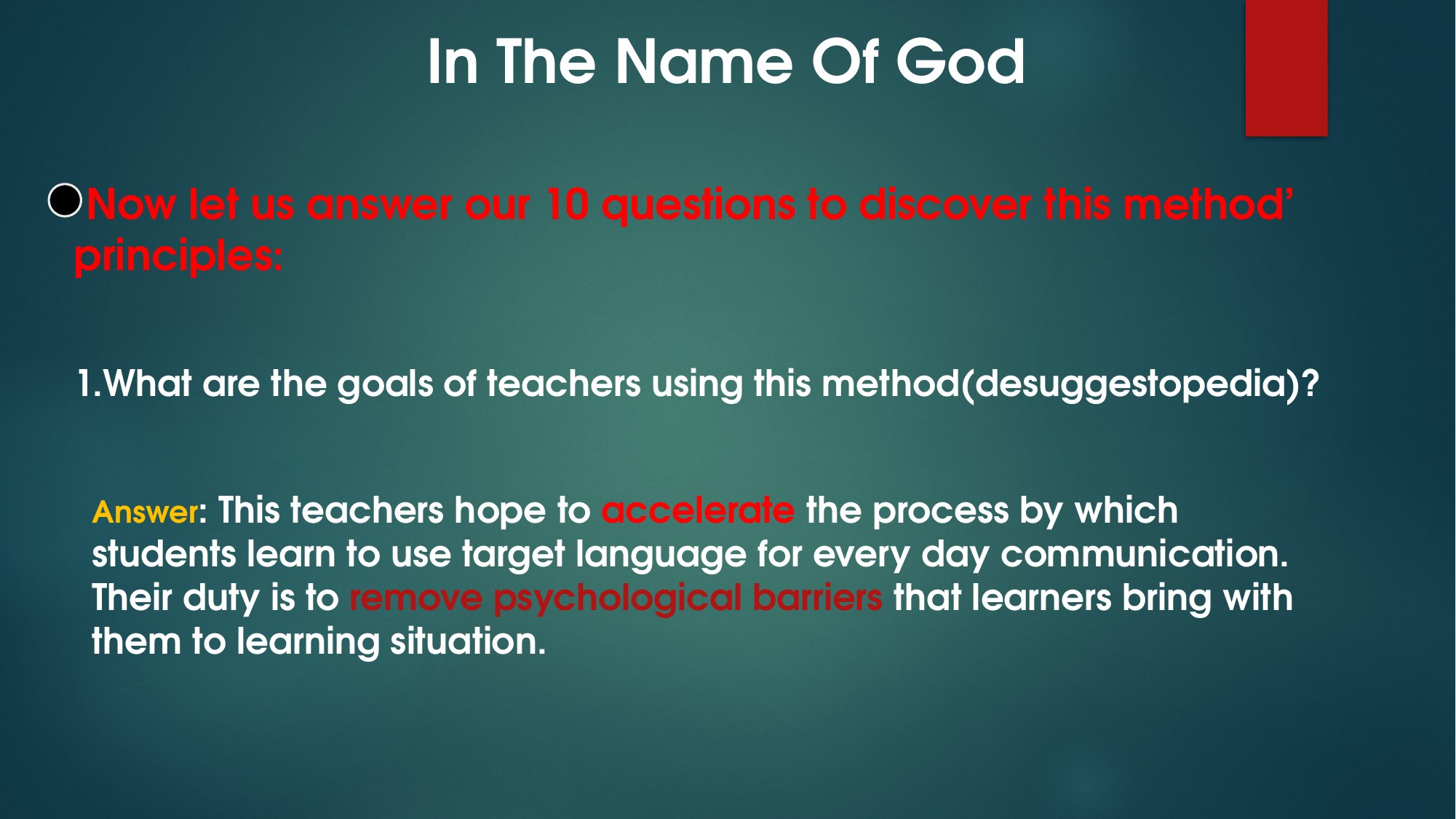

In The Name Of God
 Now let us answer our 10 questions to discover this method’ principles:

1.What are the goals of teachers using this method(desuggestopedia)?
Answer: This teachers hope to accelerate the process by which students learn to use target language for every day communication. Their duty is to remove psychological barriers that learners bring with them to learning situation.